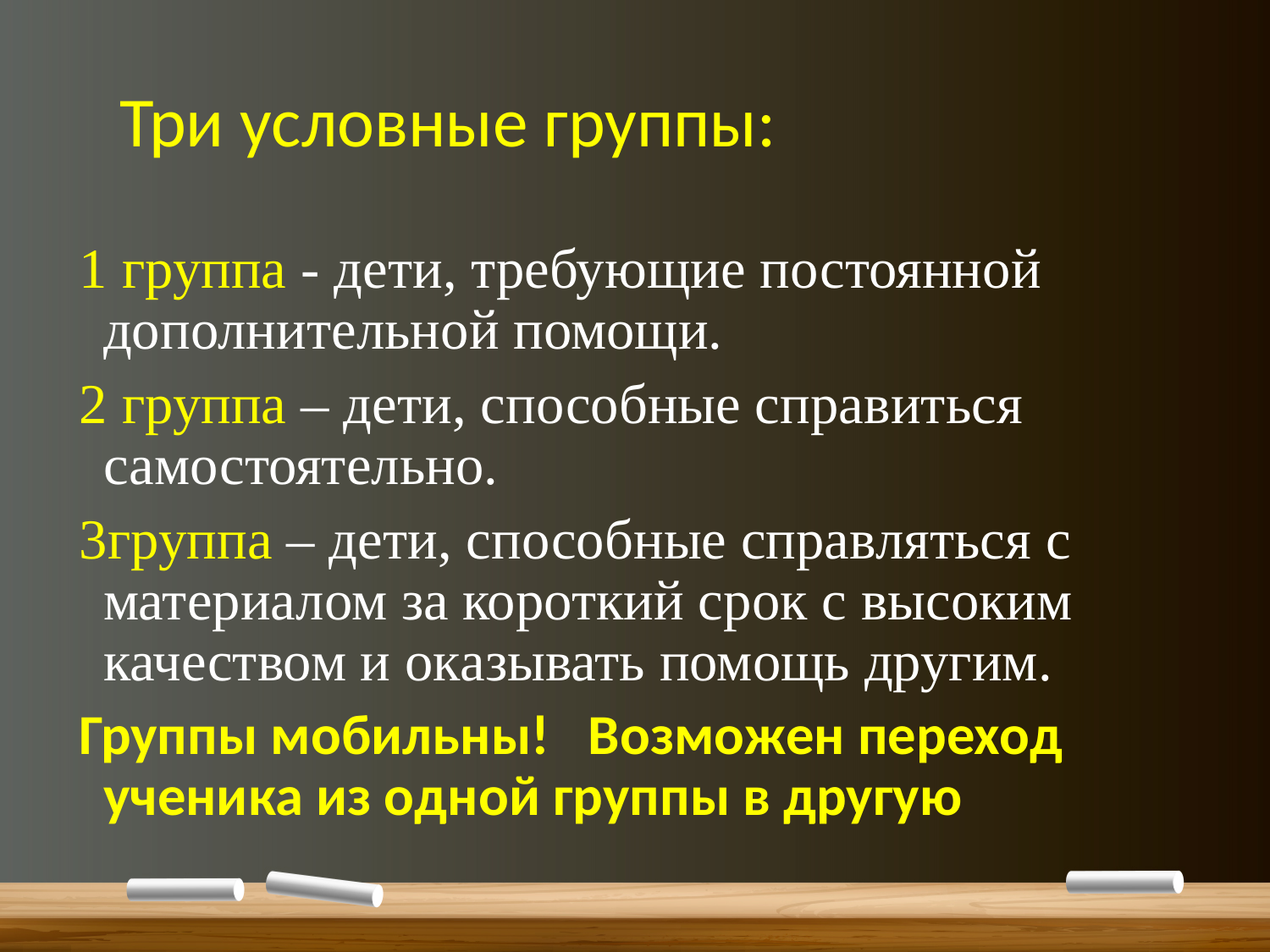

# Три условные группы:
1 группа - дети, требующие постоянной дополнительной помощи.
2 группа – дети, способные справиться самостоятельно.
3группа – дети, способные справляться с материалом за короткий срок с высоким качеством и оказывать помощь другим.
Группы мобильны!   Возможен переход ученика из одной группы в другую